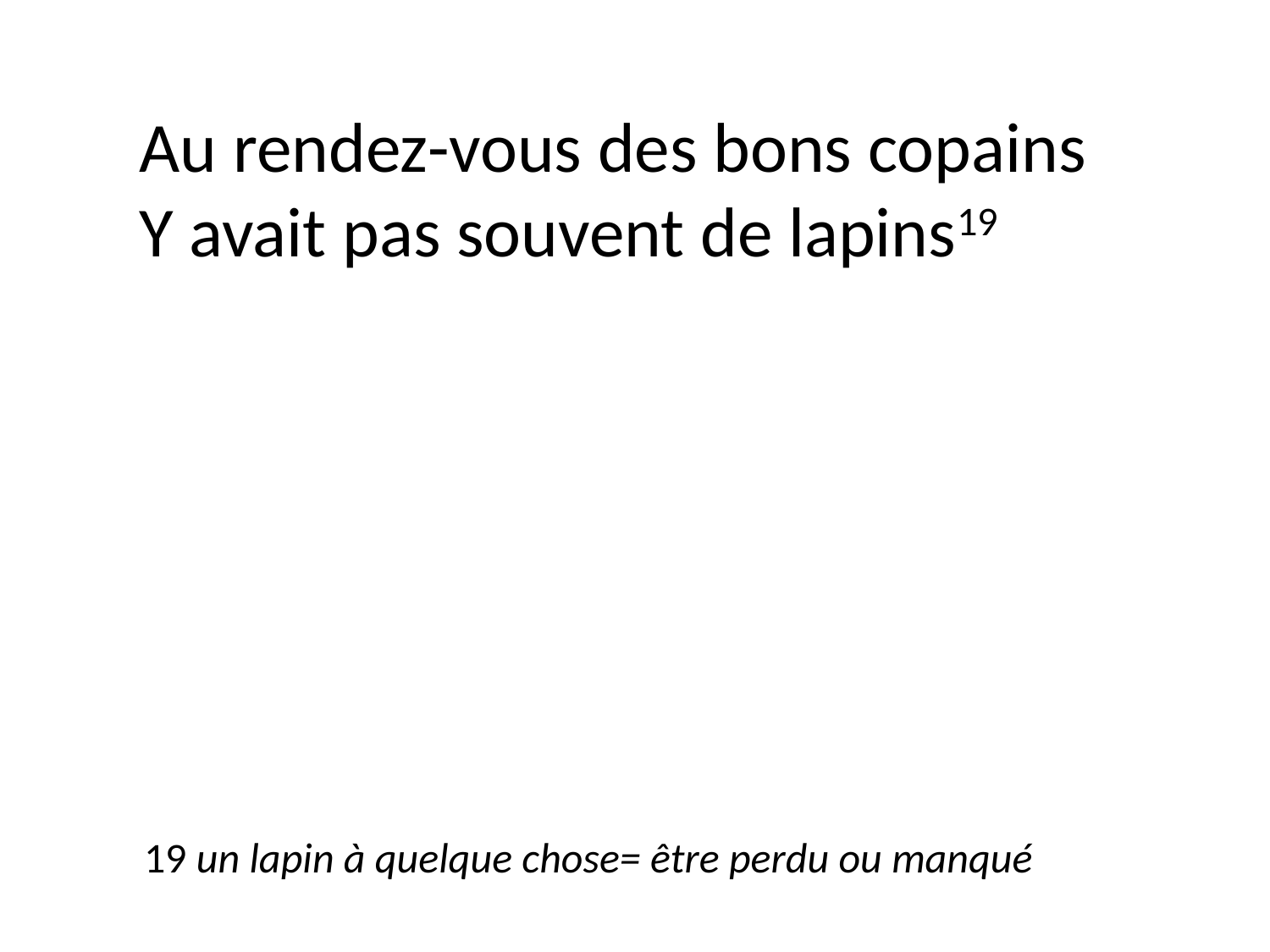

Au rendez-vous des bons copains
Y avait pas souvent de lapins19
19 un lapin à quelque chose= être perdu ou manqué